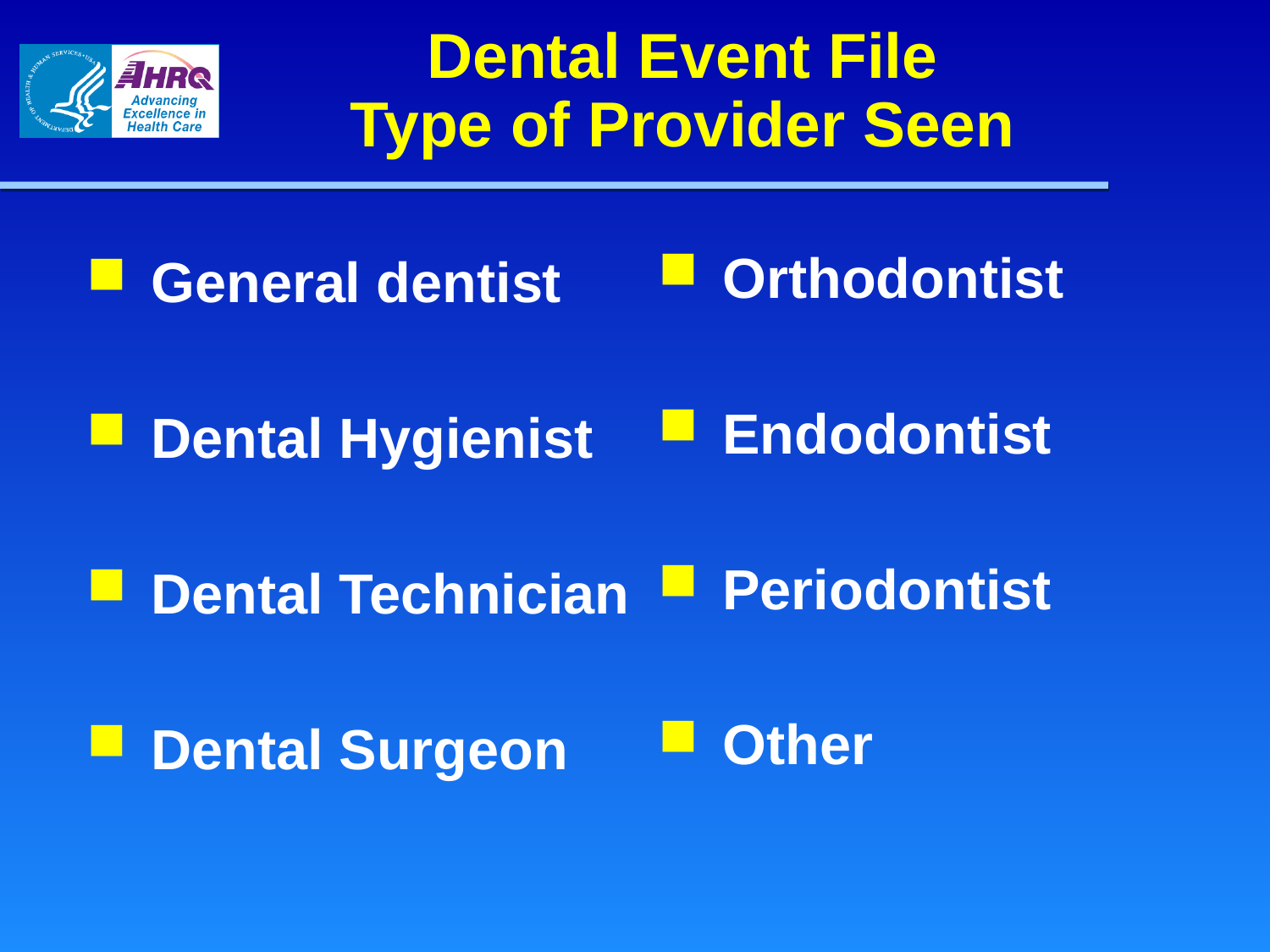

# Dental Event File Type of Provider Seen
Orthodontist

Endodontist

Periodontist

Other
General dentist

Dental Hygienist

Dental Technician

Dental Surgeon